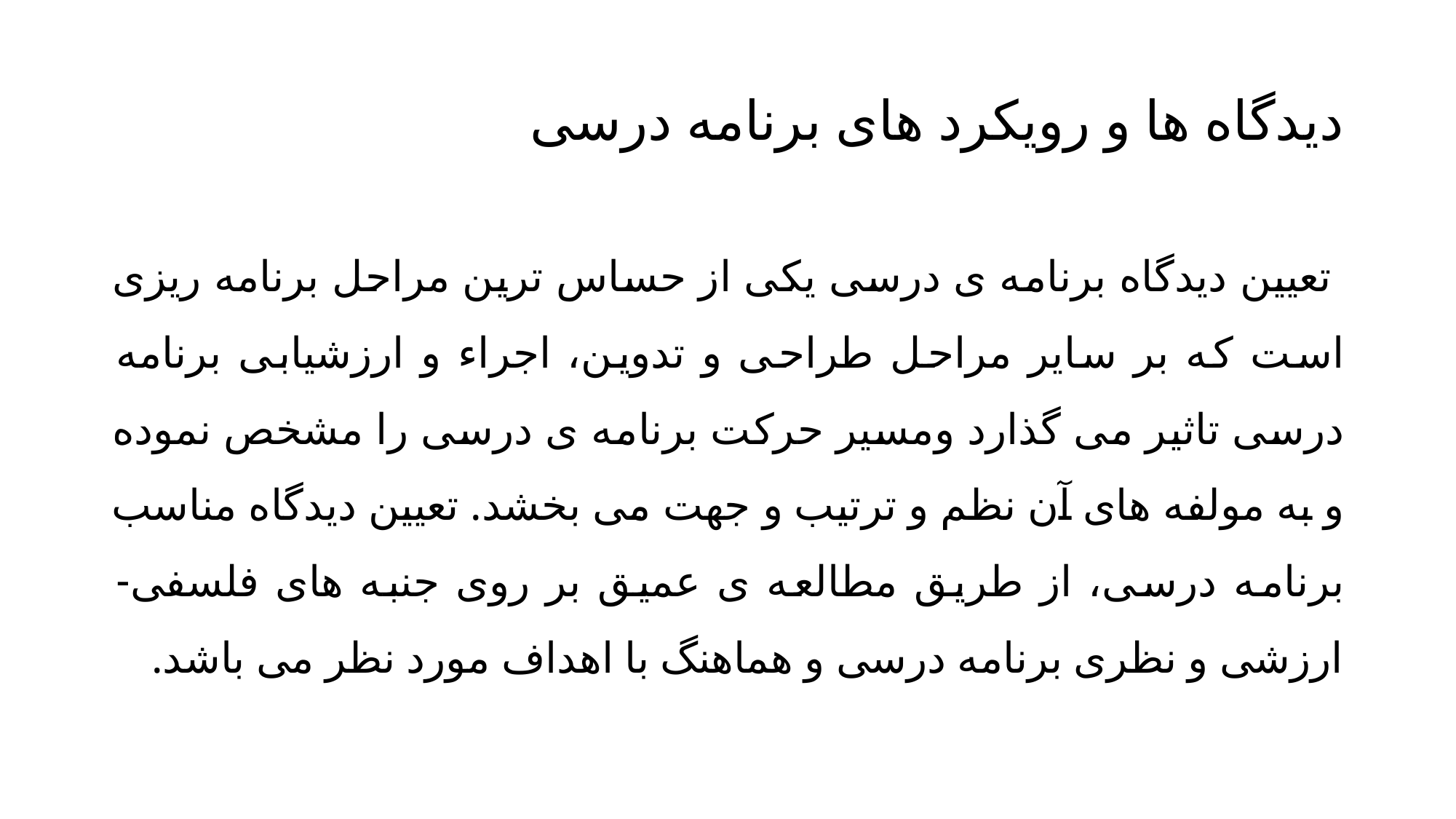

# دیدگاه ها و رویکرد های برنامه درسی
 تعیین دیدگاه برنامه ی درسی یکی از حساس ترین مراحل برنامه ریزی است که بر سایر مراحل طراحی و تدوین، اجراء و ارزشیابی برنامه درسی تاثیر می گذارد ومسیر حرکت برنامه ی درسی را مشخص نموده و به مولفه های آن نظم و ترتیب و جهت می بخشد. تعیین دیدگاه مناسب برنامه درسی، از طریق مطالعه ی عمیق بر روی جنبه های فلسفی- ارزشی و نظری برنامه درسی و هماهنگ با اهداف مورد نظر می باشد.